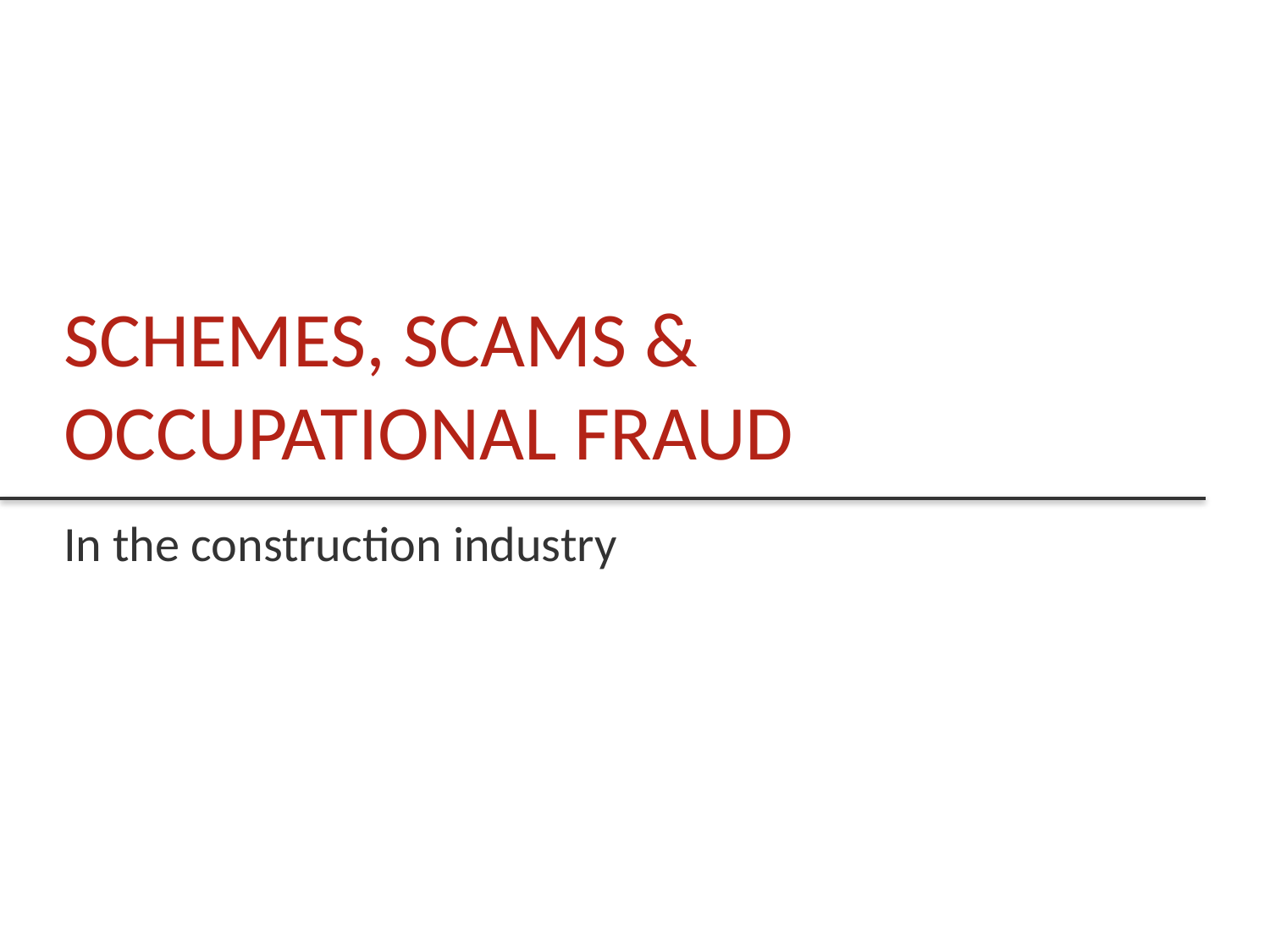

# Schemes, Scams & Occupational fraud
In the construction industry